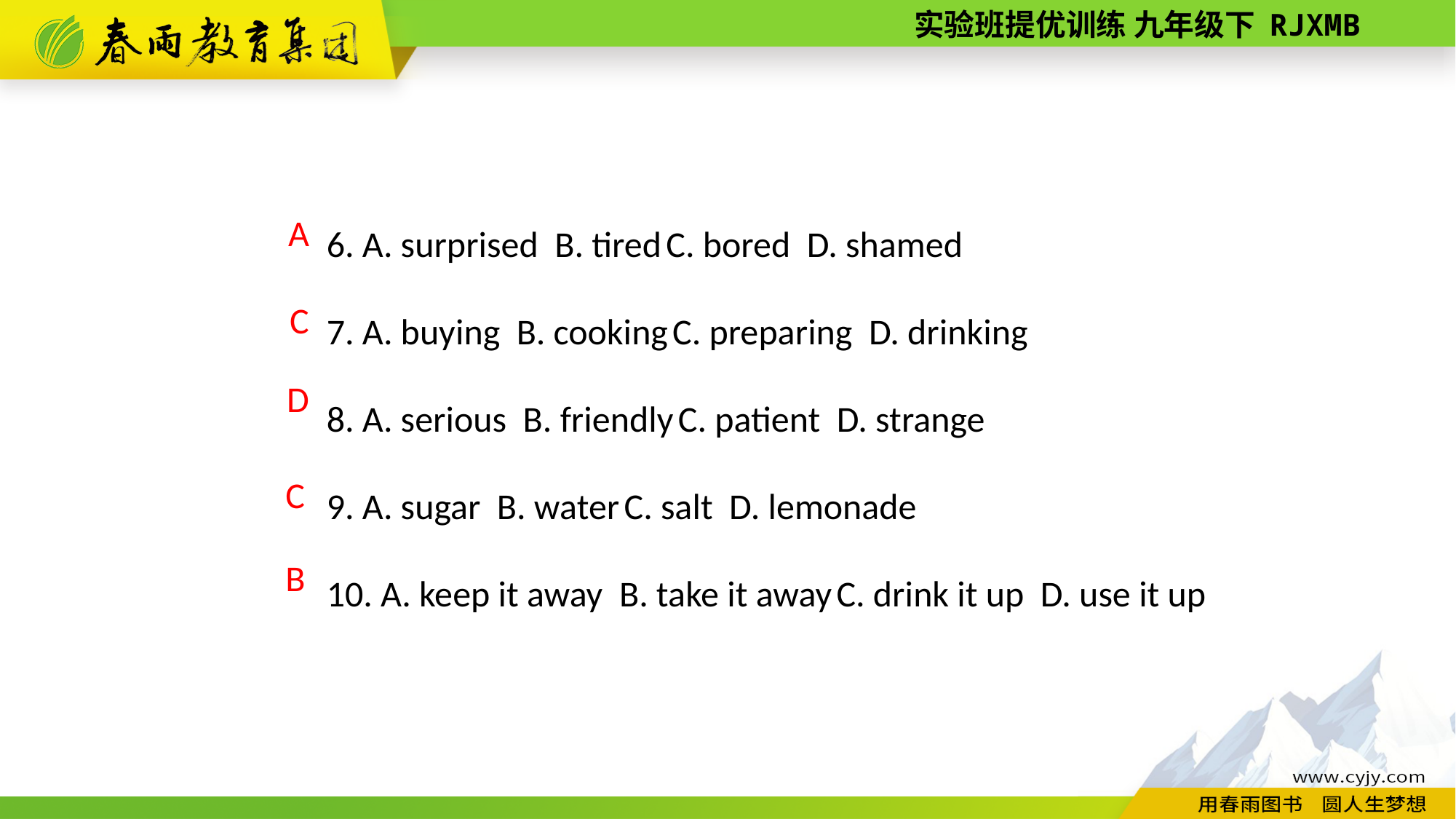

6. A. surprised  B. tired C. bored  D. shamed
7. A. buying  B. cooking C. preparing  D. drinking
8. A. serious  B. friendly C. patient  D. strange
9. A. sugar  B. water C. salt  D. lemonade
10. A. keep it away  B. take it away C. drink it up  D. use it up
A
 C
D
C
B